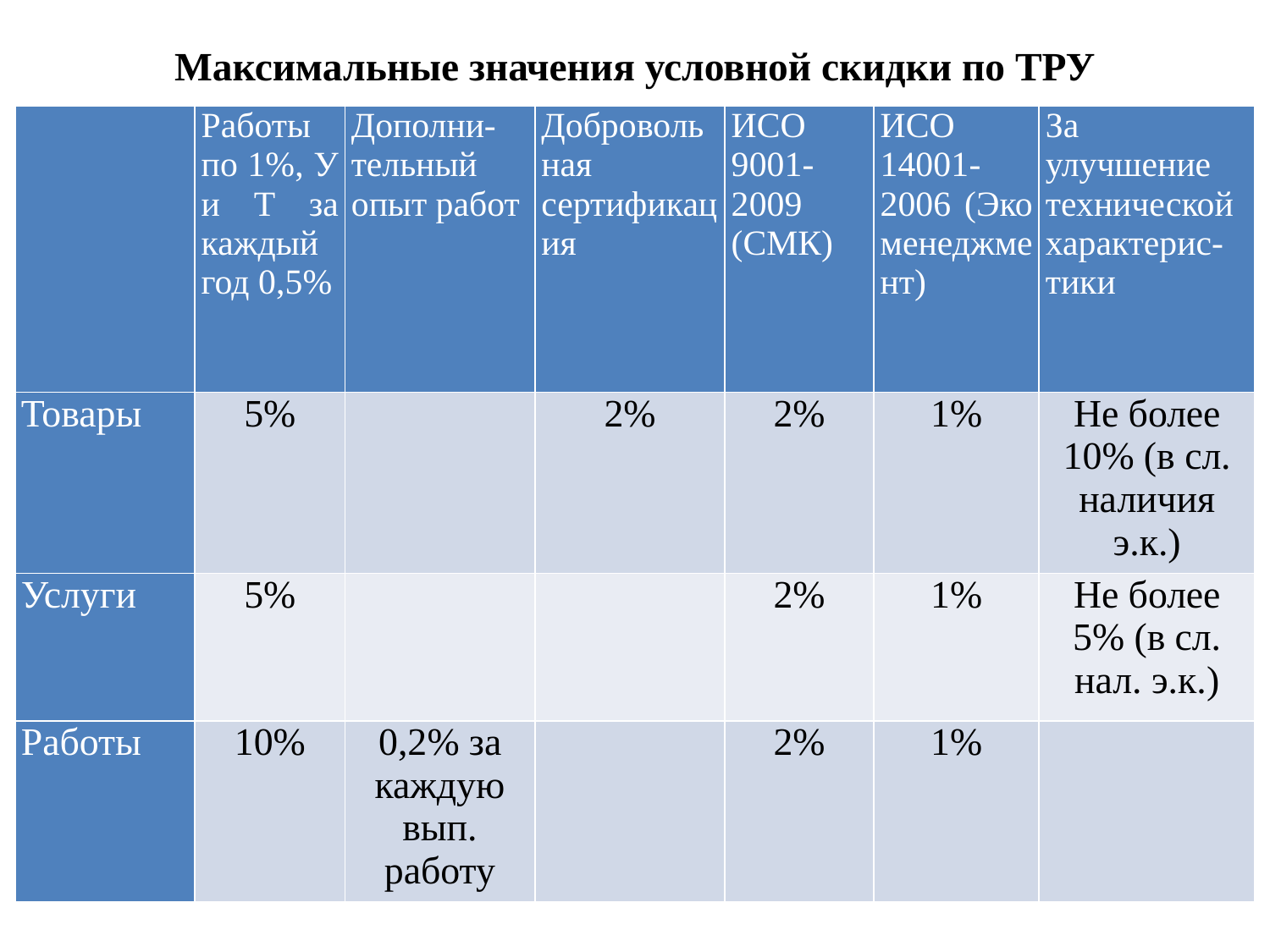

# Максимальные значения условной скидки по ТРУ
|  | Работы по 1%, У и Т за каждый год 0,5% | Дополни-тельный опыт работ | Добровольная сертификация | ИСО 9001-2009 (СМК) | ИСО 14001-2006 (Эко менеджмент) | За улучшение технической характерис-тики |
| --- | --- | --- | --- | --- | --- | --- |
| Товары | 5% |  | 2% | 2% | 1% | Не более 10% (в сл. наличия э.к.) |
| Услуги | 5% |  |  | 2% | 1% | Не более 5% (в сл. нал. э.к.) |
| Работы | 10% | 0,2% за каждую вып. работу |  | 2% | 1% |  |